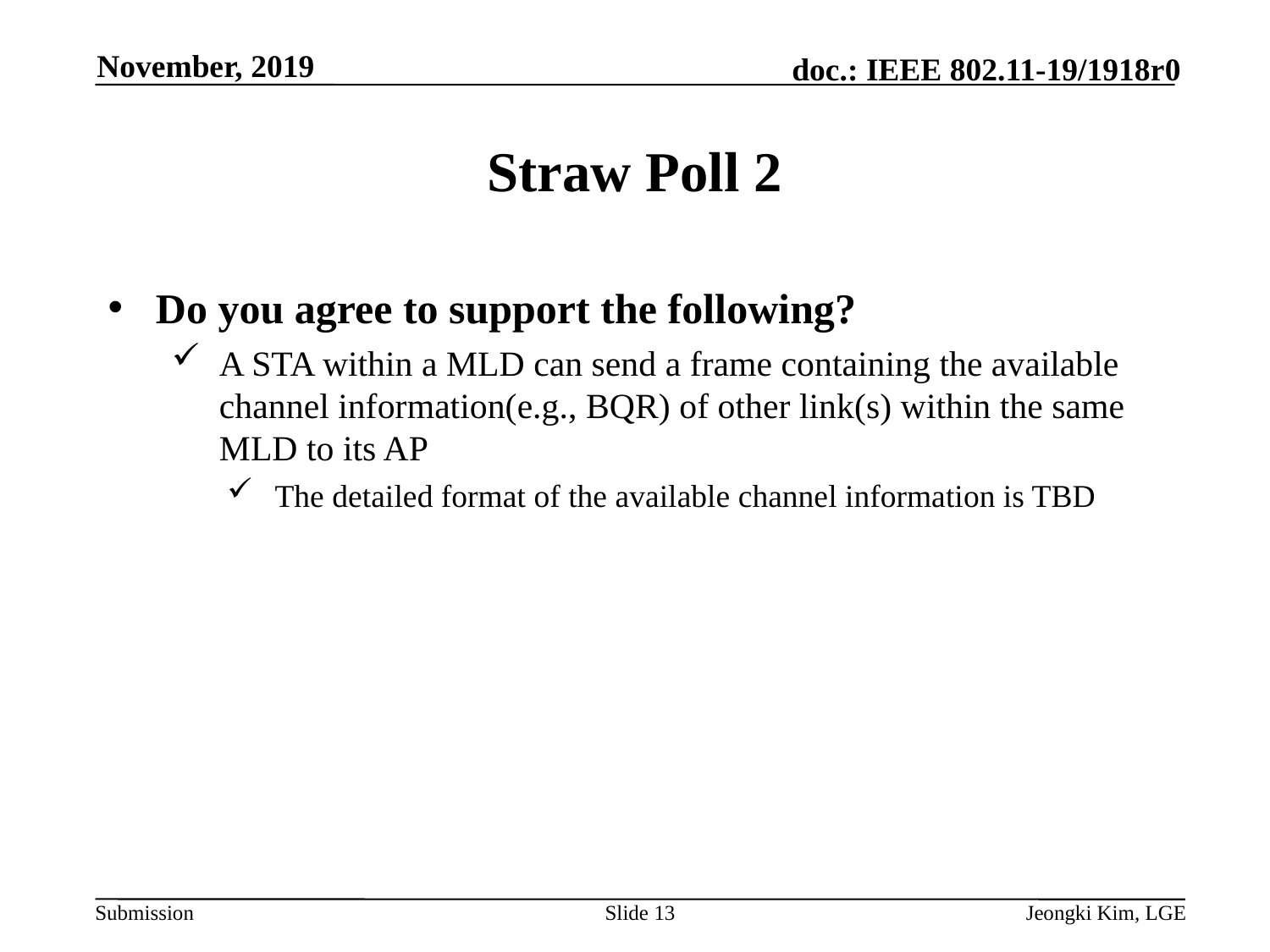

November, 2019
# Straw Poll 2
Do you agree to support the following?
A STA within a MLD can send a frame containing the available channel information(e.g., BQR) of other link(s) within the same MLD to its AP
The detailed format of the available channel information is TBD

Slide 13
Jeongki Kim, LGE